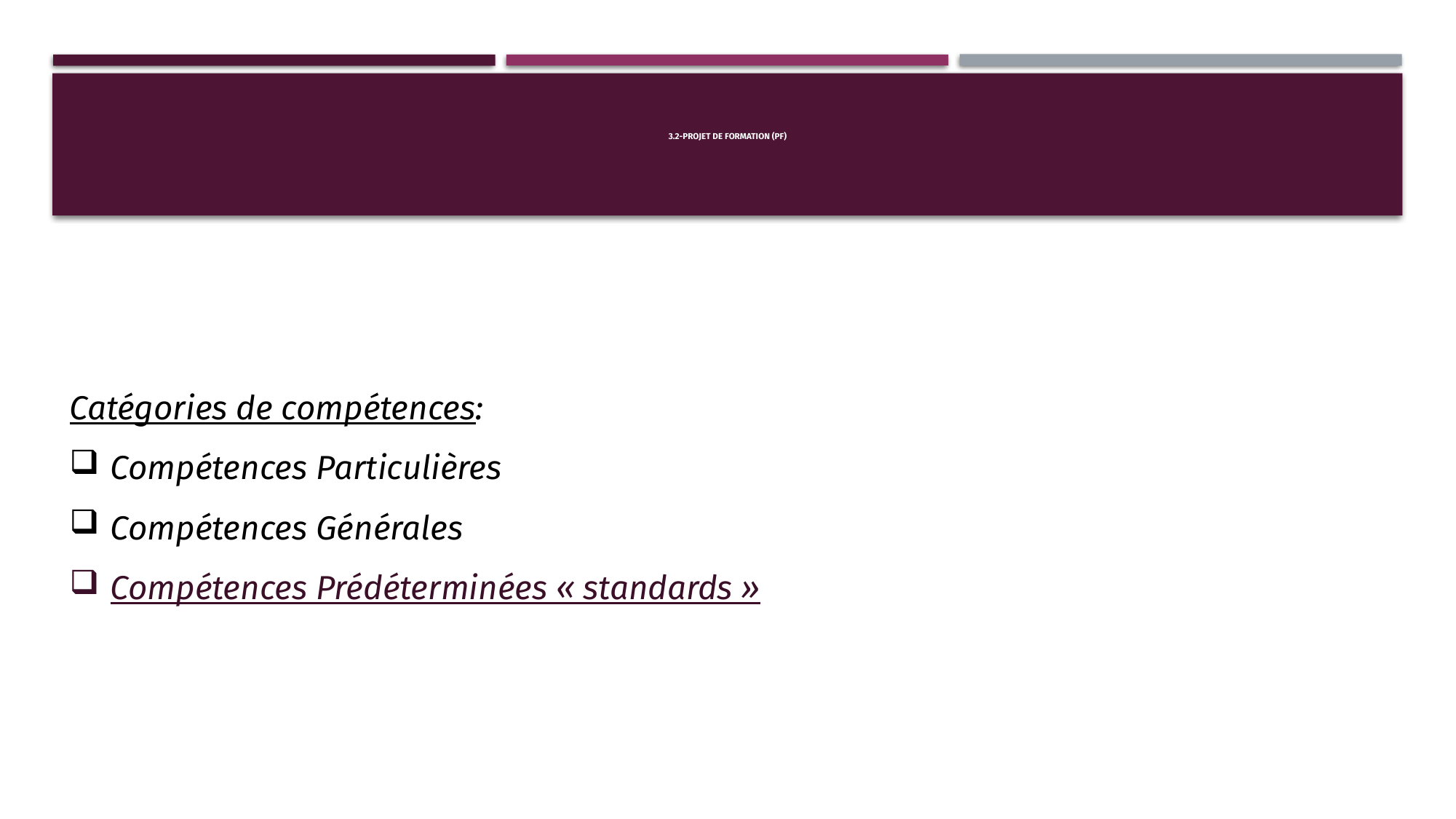

# 3.2-PROJET DE FORMATION (PF)

Catégories de compétences:
Compétences Particulières
Compétences Générales
Compétences Prédéterminées « standards »